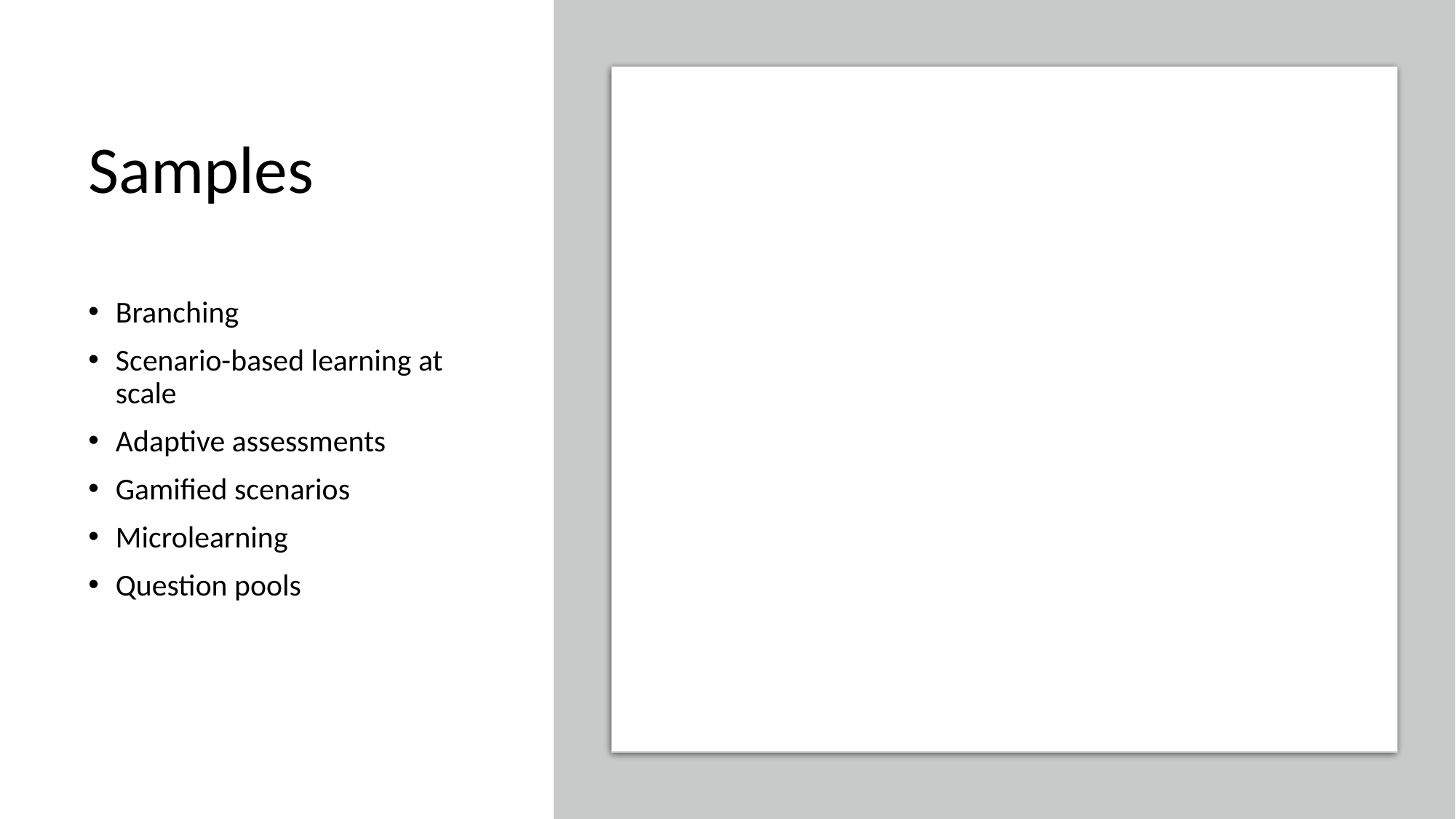

# Samples
Branching
Scenario-based learning at scale
Adaptive assessments
Gamified scenarios
Microlearning
Question pools